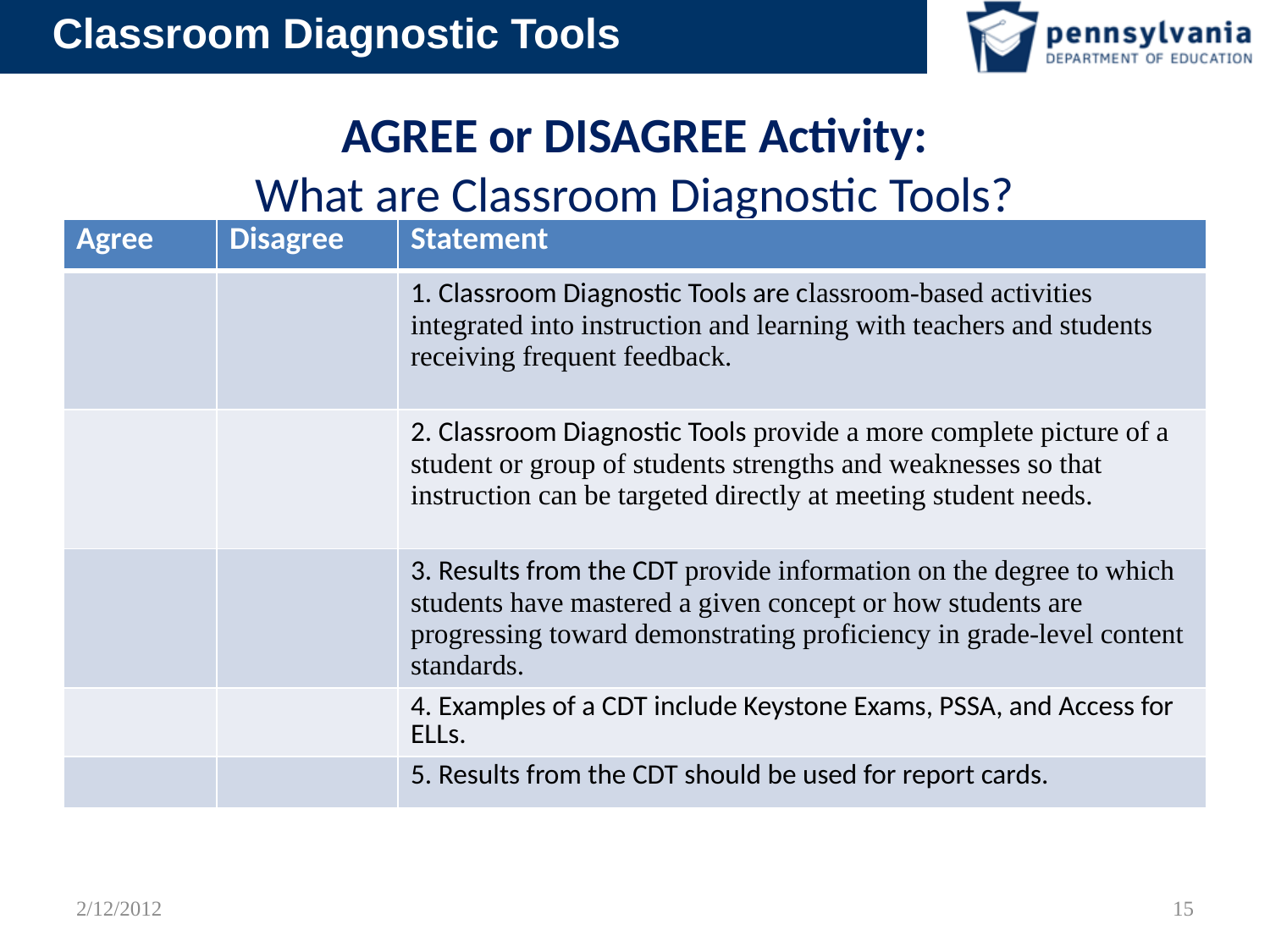

# AGREE or DISAGREE Activity: What are Classroom Diagnostic Tools?
| Agree | Disagree | Statement |
| --- | --- | --- |
|  |  | 1. Classroom Diagnostic Tools are classroom-based activities integrated into instruction and learning with teachers and students receiving frequent feedback. |
|  |  | 2. Classroom Diagnostic Tools provide a more complete picture of a student or group of students strengths and weaknesses so that instruction can be targeted directly at meeting student needs. |
|  |  | 3. Results from the CDT provide information on the degree to which students have mastered a given concept or how students are progressing toward demonstrating proficiency in grade-level content standards. |
|  |  | 4. Examples of a CDT include Keystone Exams, PSSA, and Access for ELLs. |
|  |  | 5. Results from the CDT should be used for report cards. |
2/12/2012
15